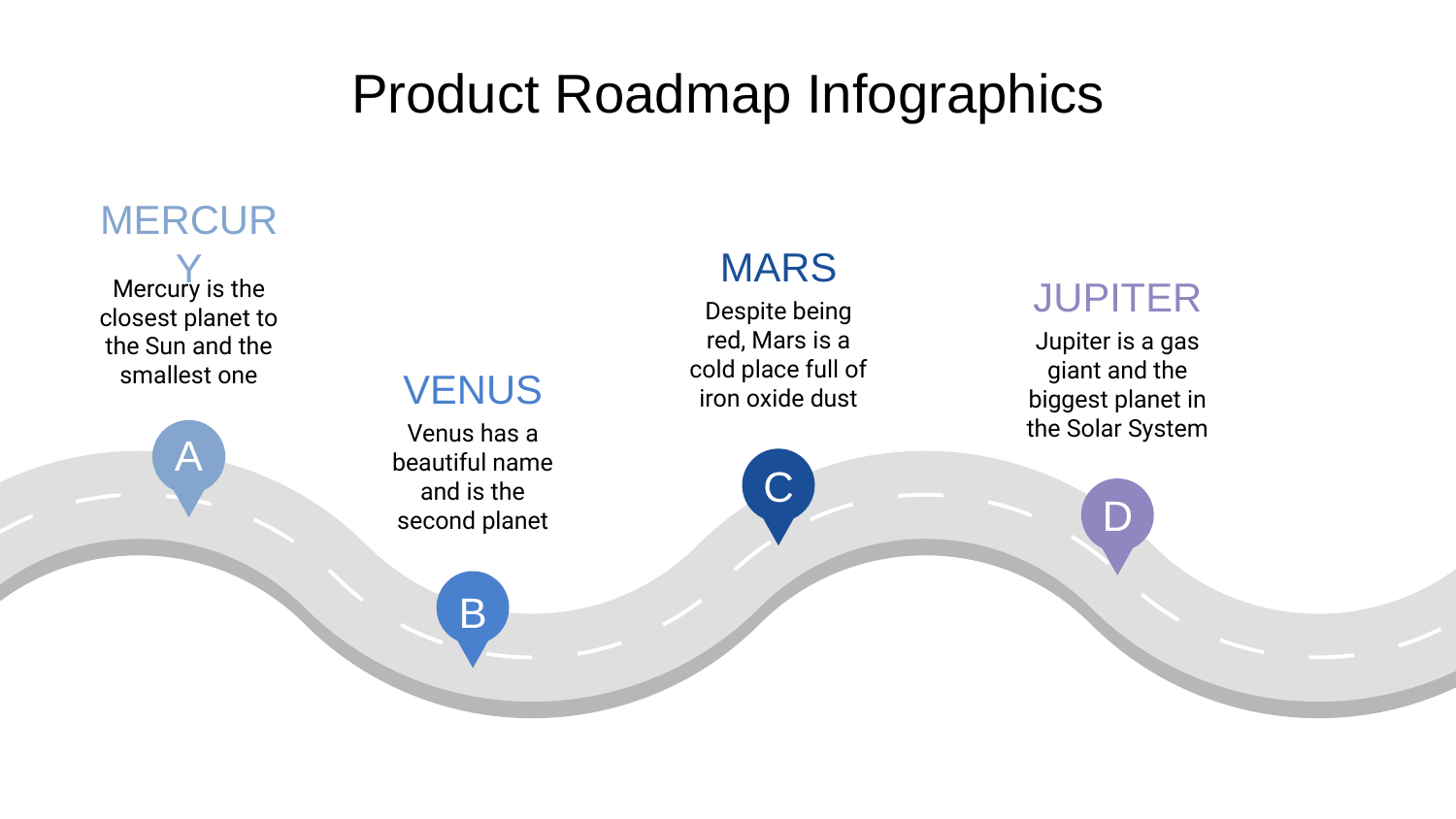

# Product Roadmap Infographics
MERCURY
Mercury is the closest planet to the Sun and the smallest one
MARS
Despite being red, Mars is a cold place full of iron oxide dust
JUPITER
Jupiter is a gas giant and the biggest planet in the Solar System
VENUS
Venus has a beautiful name and is the second planet

A

C

D

B